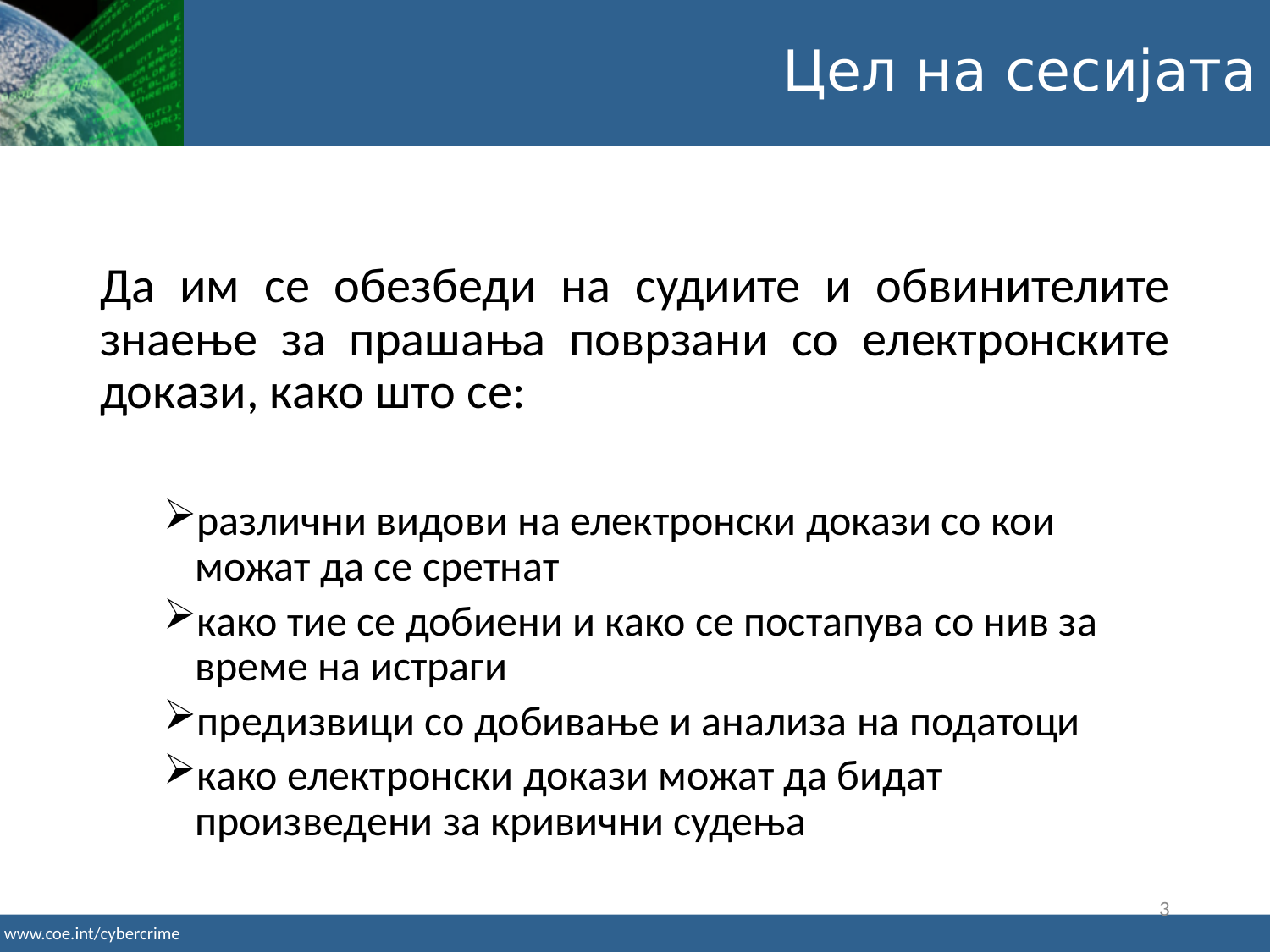

Цел на сесијата
Да им се обезбеди на судиите и обвинителите знаење за прашања поврзани со електронските докази, како што се:

различни видови на електронски докази со кои можат да се сретнат
како тие се добиени и како се постапува со нив за време на истраги
предизвици со добивање и анализа на податоци
како електронски докази можат да бидат произведени за кривични судења

3